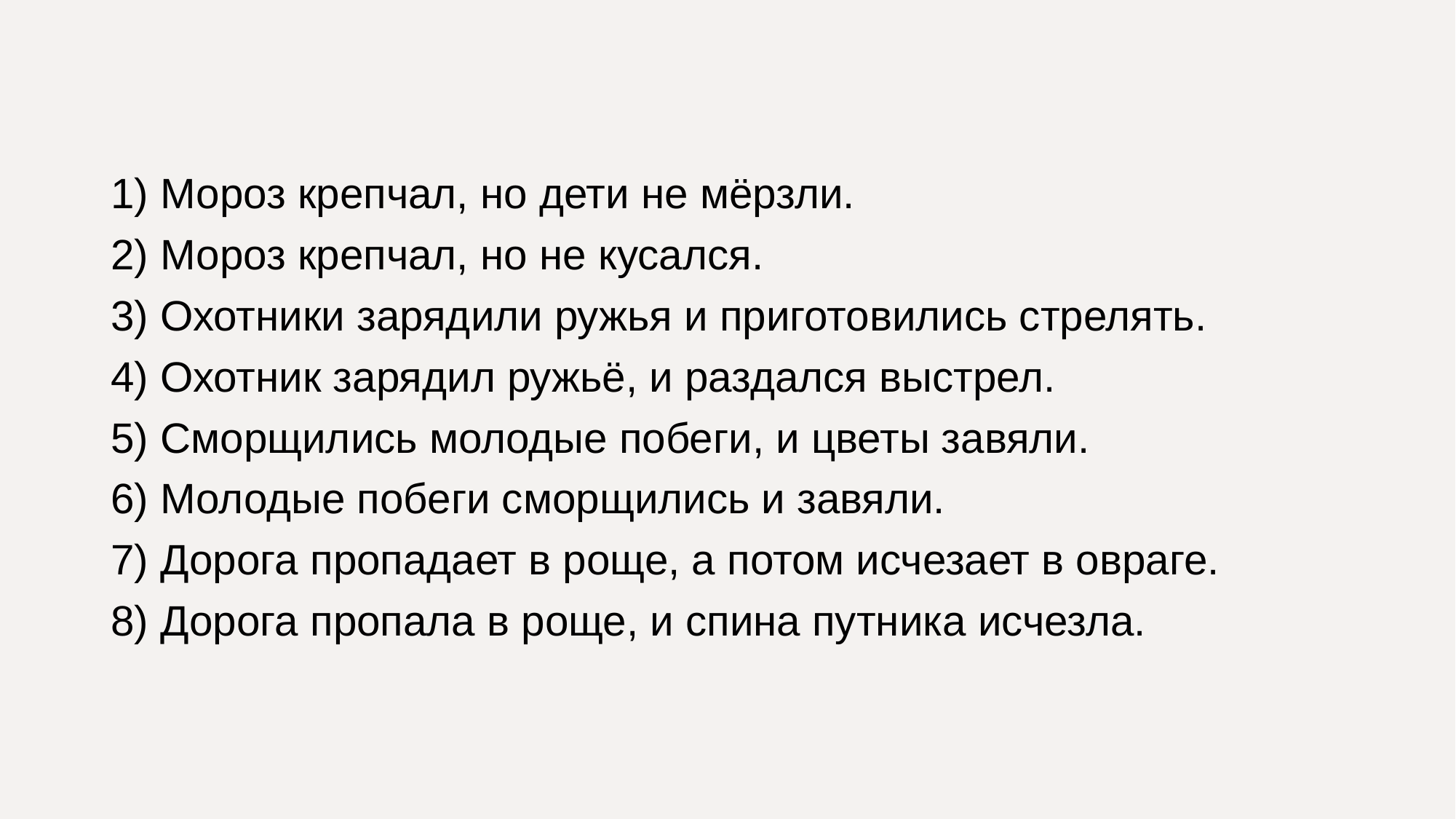

1) Мороз крепчал, но дети не мёрзли.
2) Мороз крепчал, но не кусался.
3) Охотники зарядили ружья и приготовились стрелять.
4) Охотник зарядил ружьё, и раздался выстрел.
5) Сморщились молодые побеги, и цветы завяли.
6) Молодые побеги сморщились и завяли.
7) Дорога пропадает в роще, а потом исчезает в овраге.
8) Дорога пропала в роще, и спина путника исчезла.